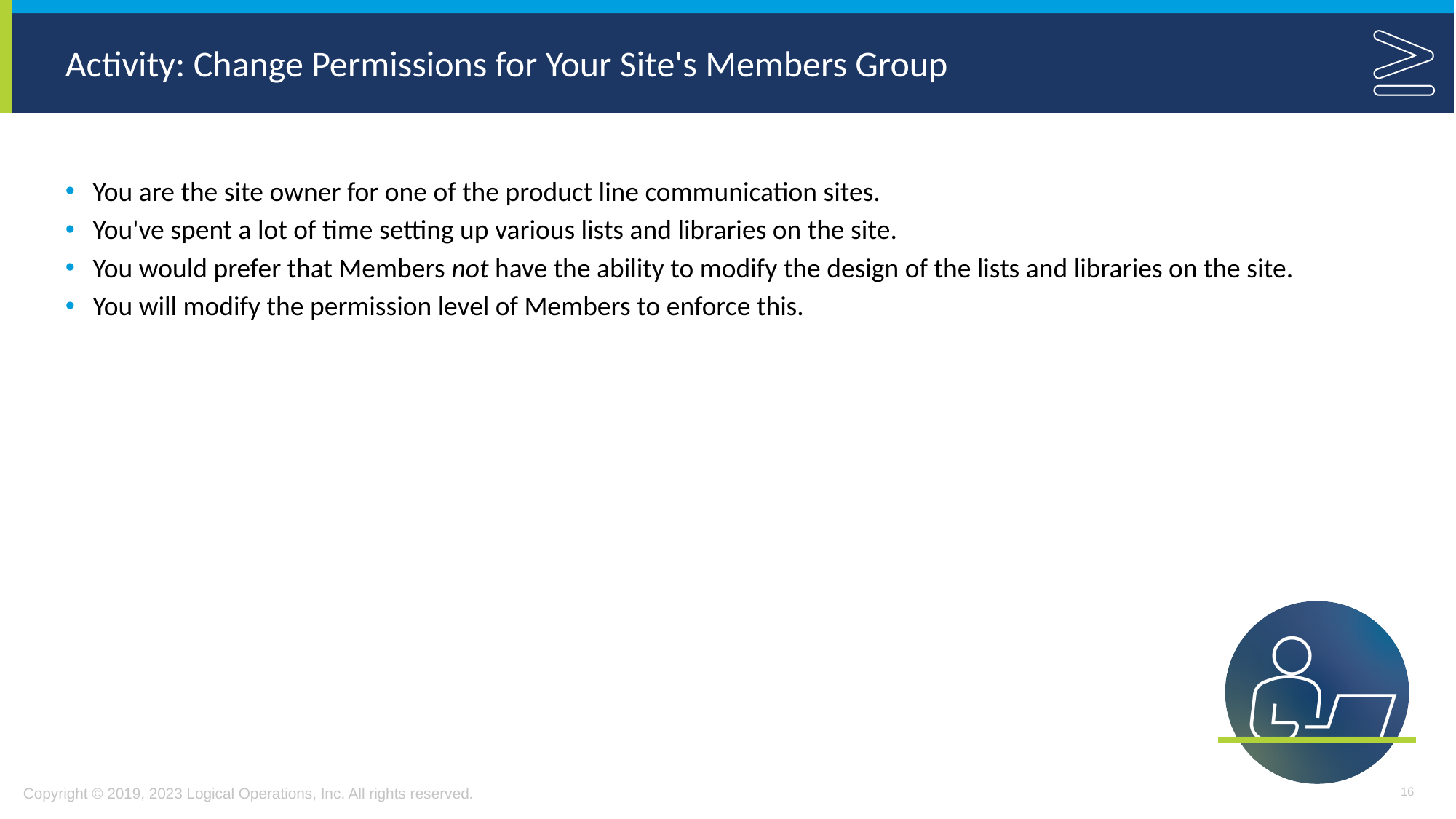

# Activity: Change Permissions for Your Site's Members Group
You are the site owner for one of the product line communication sites.
You've spent a lot of time setting up various lists and libraries on the site.
You would prefer that Members not have the ability to modify the design of the lists and libraries on the site.
You will modify the permission level of Members to enforce this.
16